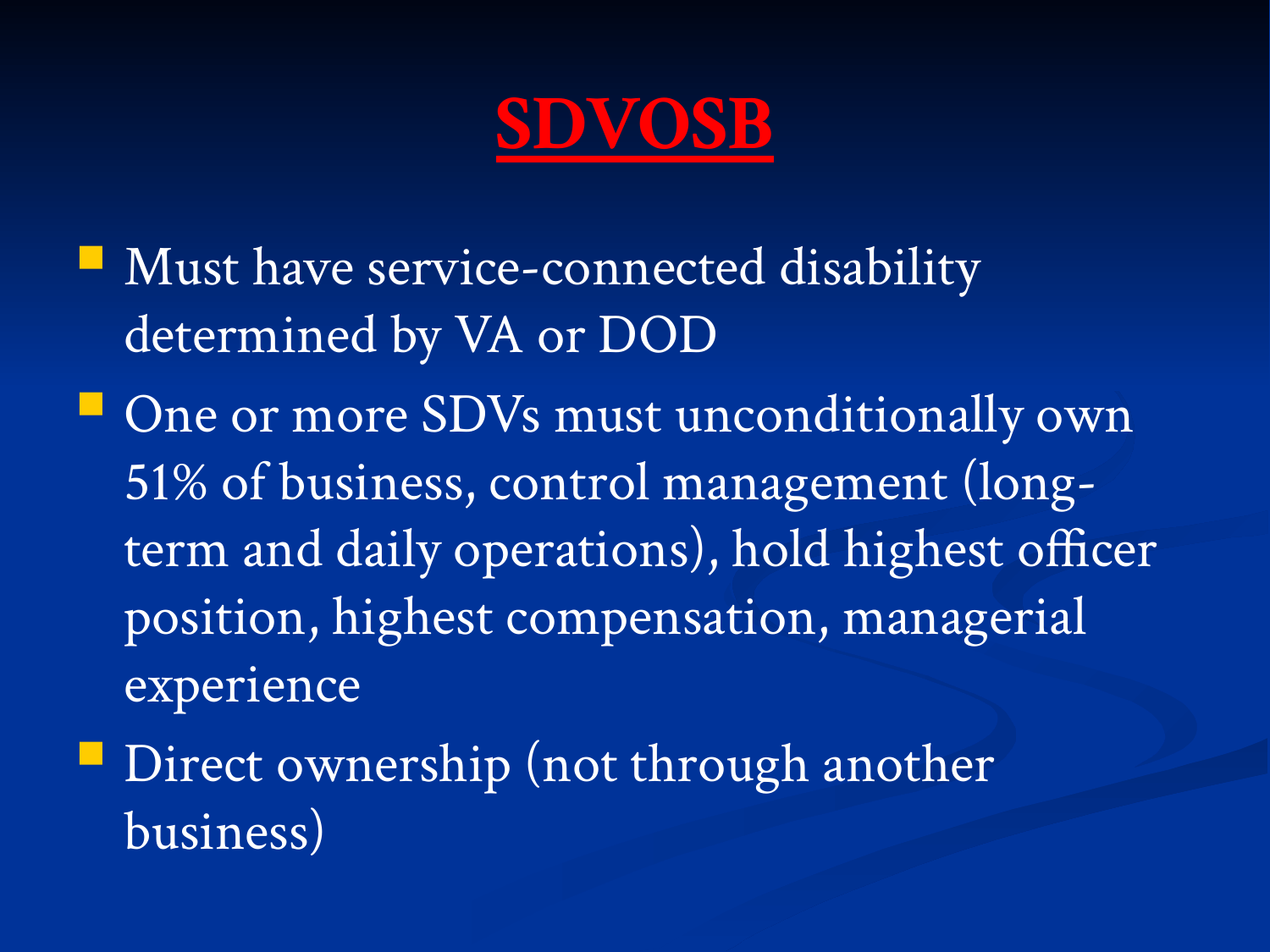

# SDVOSB
Must have service-connected disability determined by VA or DOD
One or more SDVs must unconditionally own 51% of business, control management (long-term and daily operations), hold highest officer position, highest compensation, managerial experience
Direct ownership (not through another business)